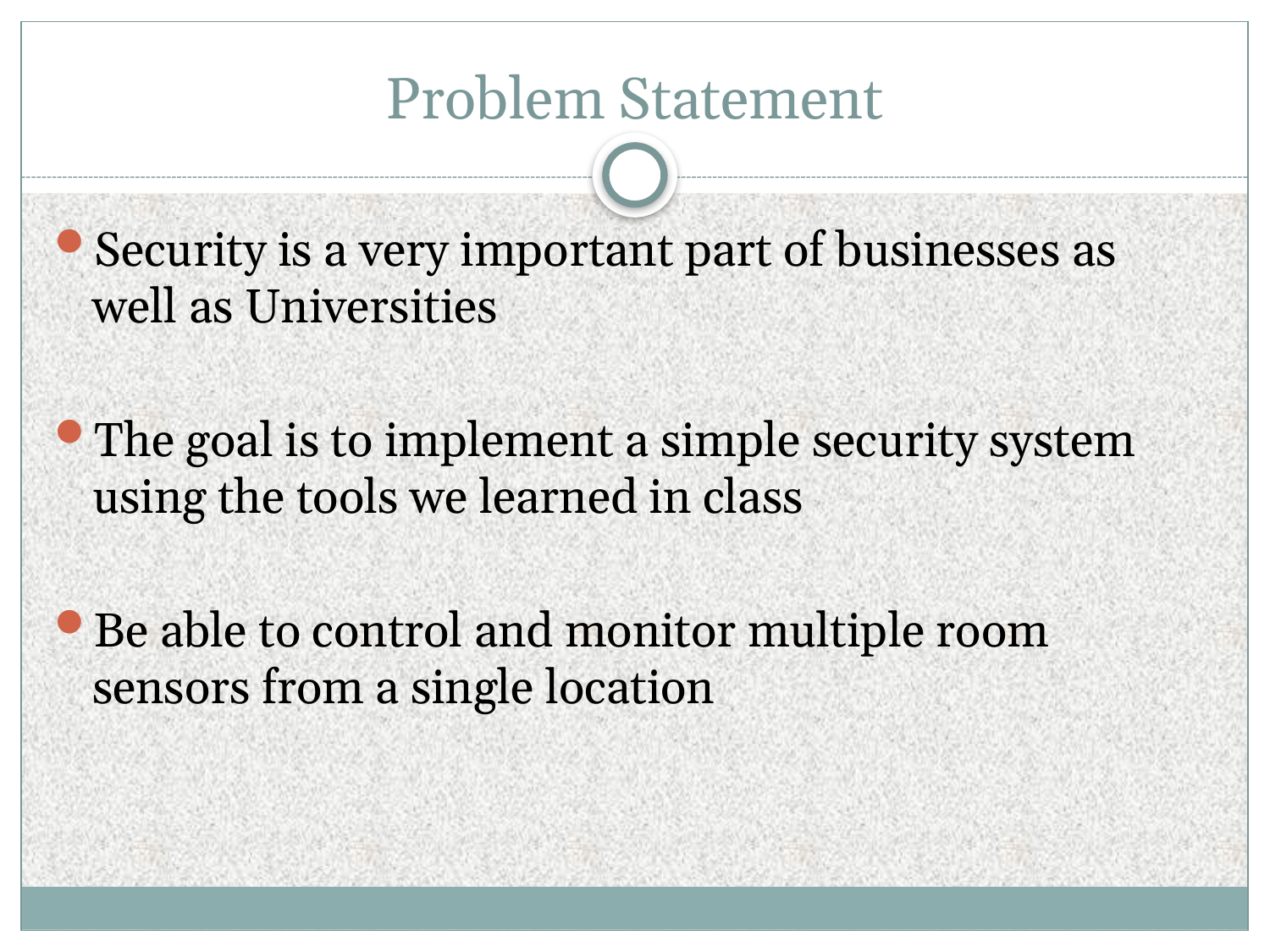

# Problem Statement
Security is a very important part of businesses as well as Universities

The goal is to implement a simple security system using the tools we learned in class

Be able to control and monitor multiple room sensors from a single location